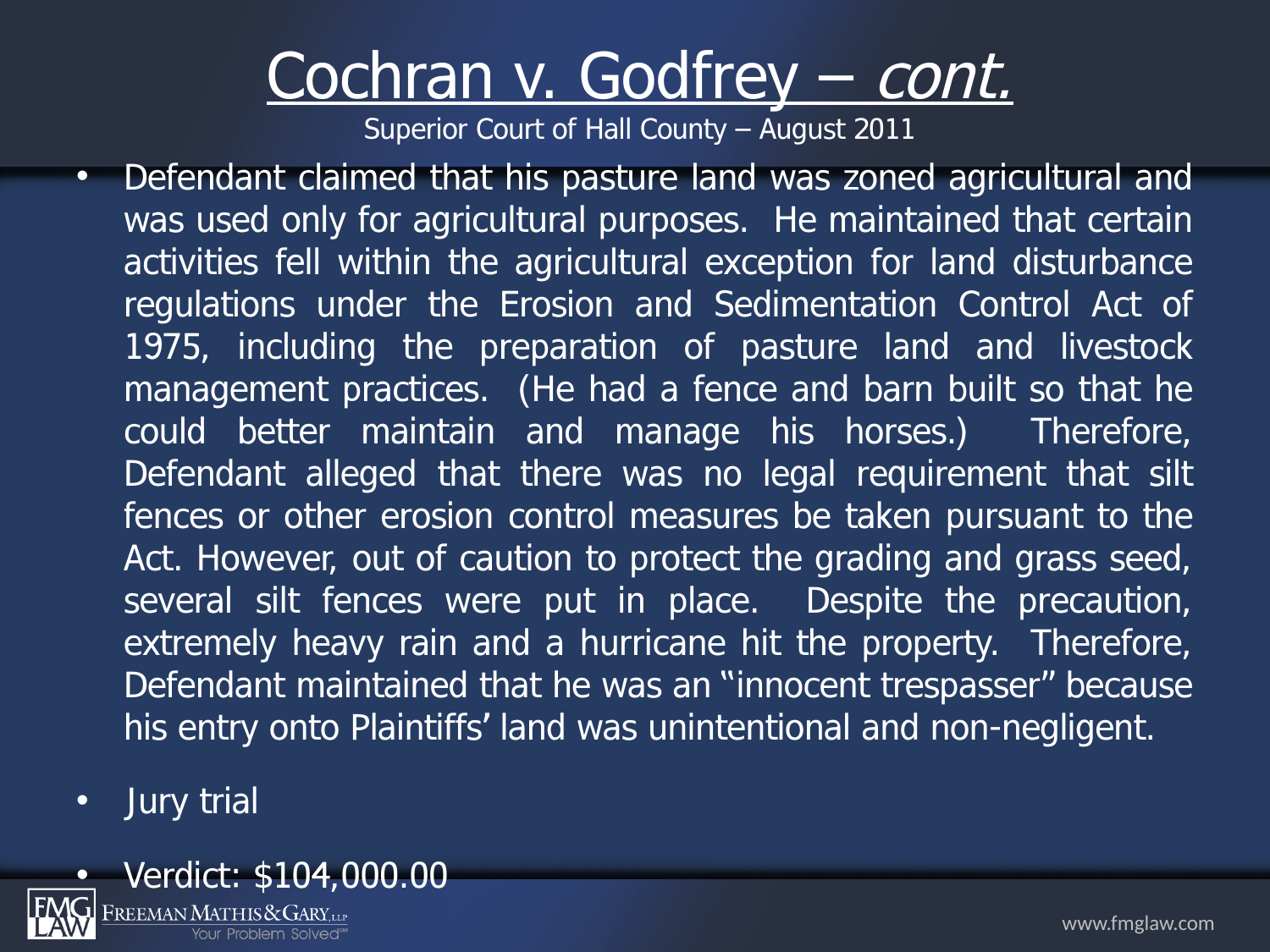

# Cochran v. Godfrey – cont. Superior Court of Hall County – August 2011
Defendant claimed that his pasture land was zoned agricultural and was used only for agricultural purposes.  He maintained that certain activities fell within the agricultural exception for land disturbance regulations under the Erosion and Sedimentation Control Act of 1975, including the preparation of pasture land and livestock management practices.  (He had a fence and barn built so that he could better maintain and manage his horses.)  Therefore, Defendant alleged that there was no legal requirement that silt fences or other erosion control measures be taken pursuant to the Act. However, out of caution to protect the grading and grass seed, several silt fences were put in place.  Despite the precaution, extremely heavy rain and a hurricane hit the property.  Therefore, Defendant maintained that he was an “innocent trespasser” because his entry onto Plaintiffs’ land was unintentional and non-negligent.
Jury trial
Verdict: $104,000.00